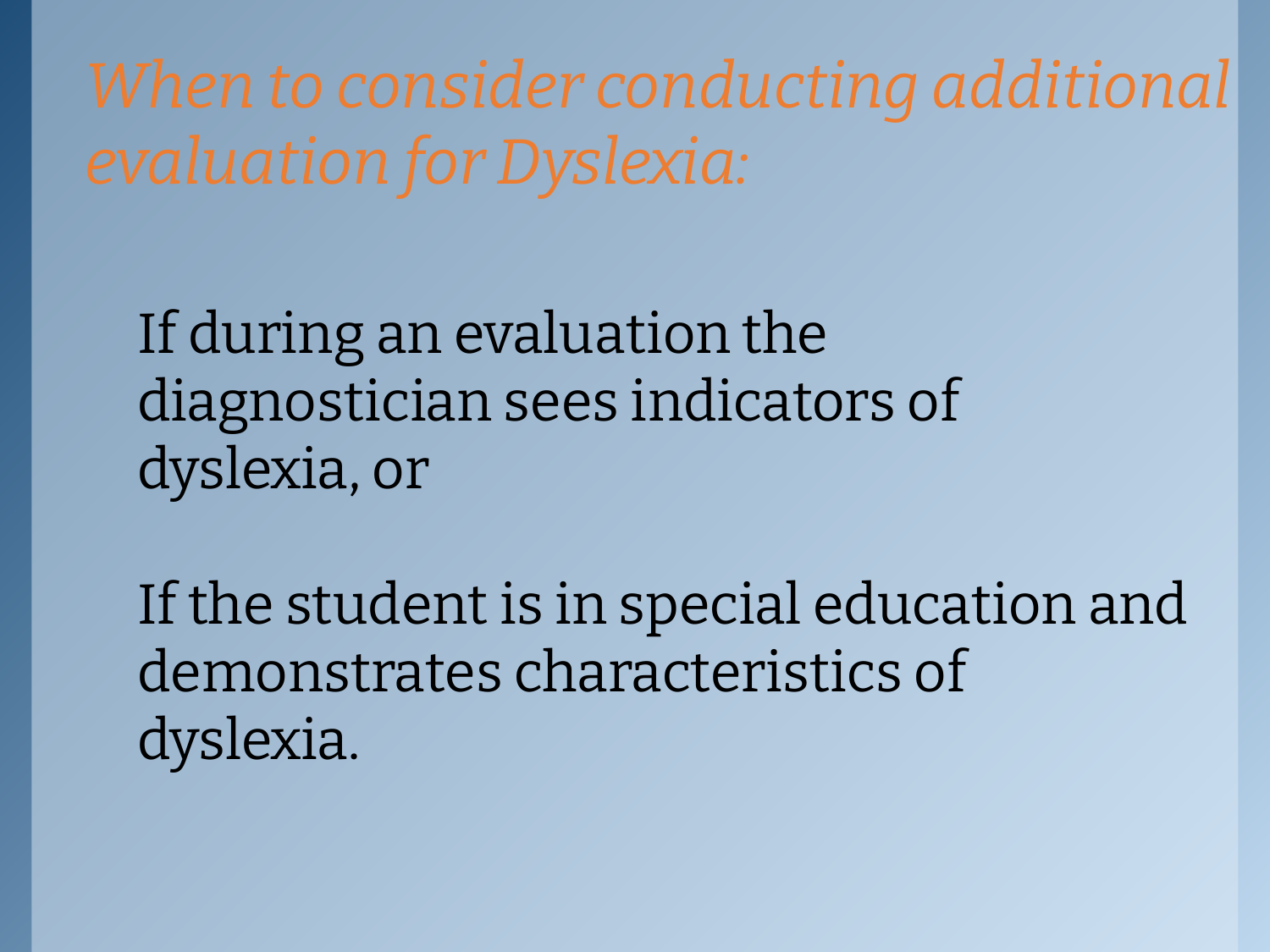

When to consider conducting additional evaluation for Dyslexia:
If during an evaluation the diagnostician sees indicators of dyslexia, or

If the student is in special education and demonstrates characteristics of dyslexia.